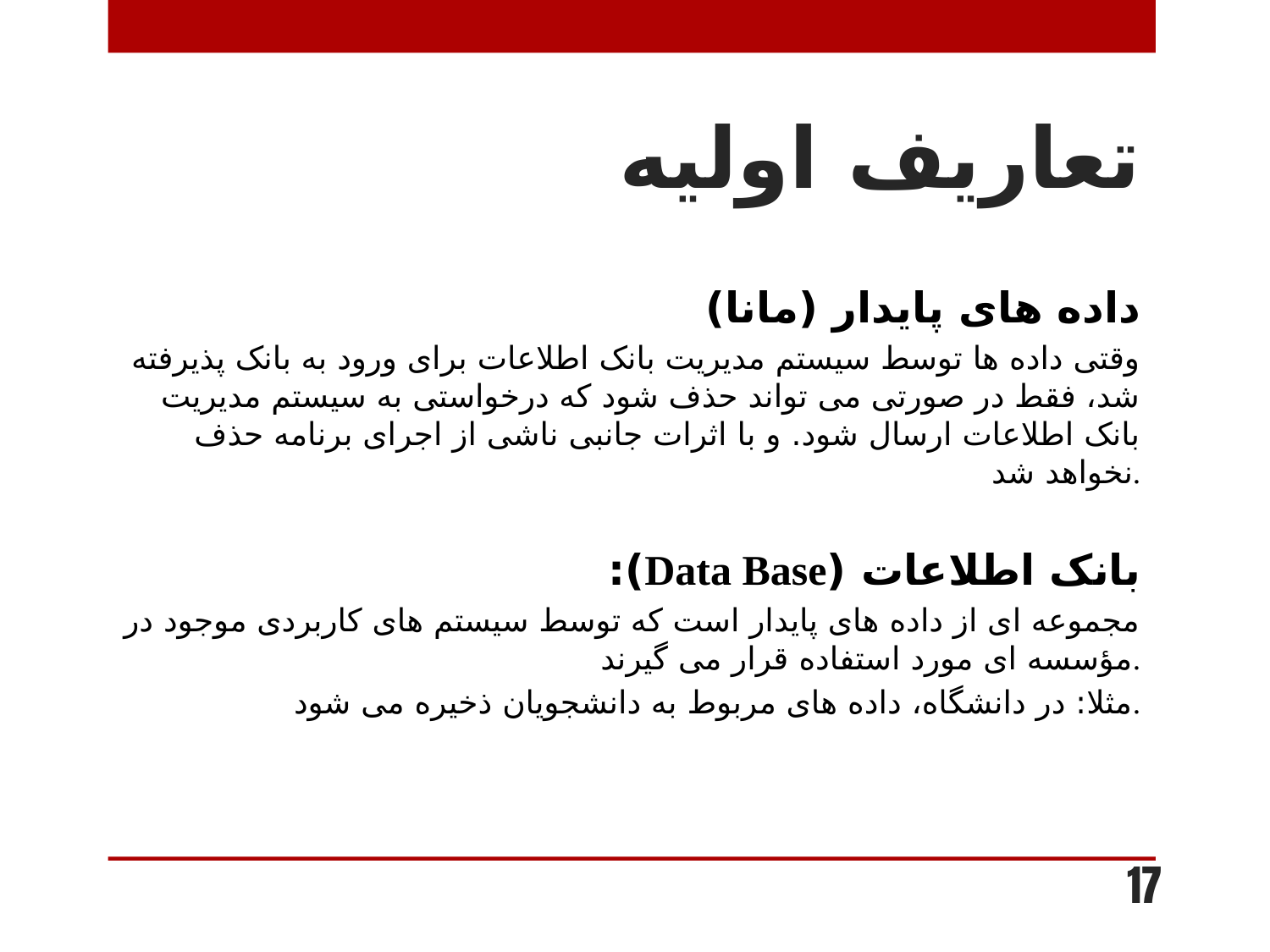

# تعاریف اولیه
داده های پایدار (مانا)
وقتی داده ها توسط سیستم مدیریت بانک اطلاعات برای ورود به بانک پذیرفته شد، فقط در صورتی می تواند حذف شود که درخواستی به سیستم مدیریت بانک اطلاعات ارسال شود. و با اثرات جانبی ناشی از اجرای برنامه حذف نخواهد شد.

بانک اطلاعات (Data Base):
مجموعه ای از داده های پایدار است که توسط سیستم های کاربردی موجود در مؤسسه ای مورد استفاده قرار می گیرند.
مثلا: در دانشگاه، داده های مربوط به دانشجویان ذخیره می شود.

17